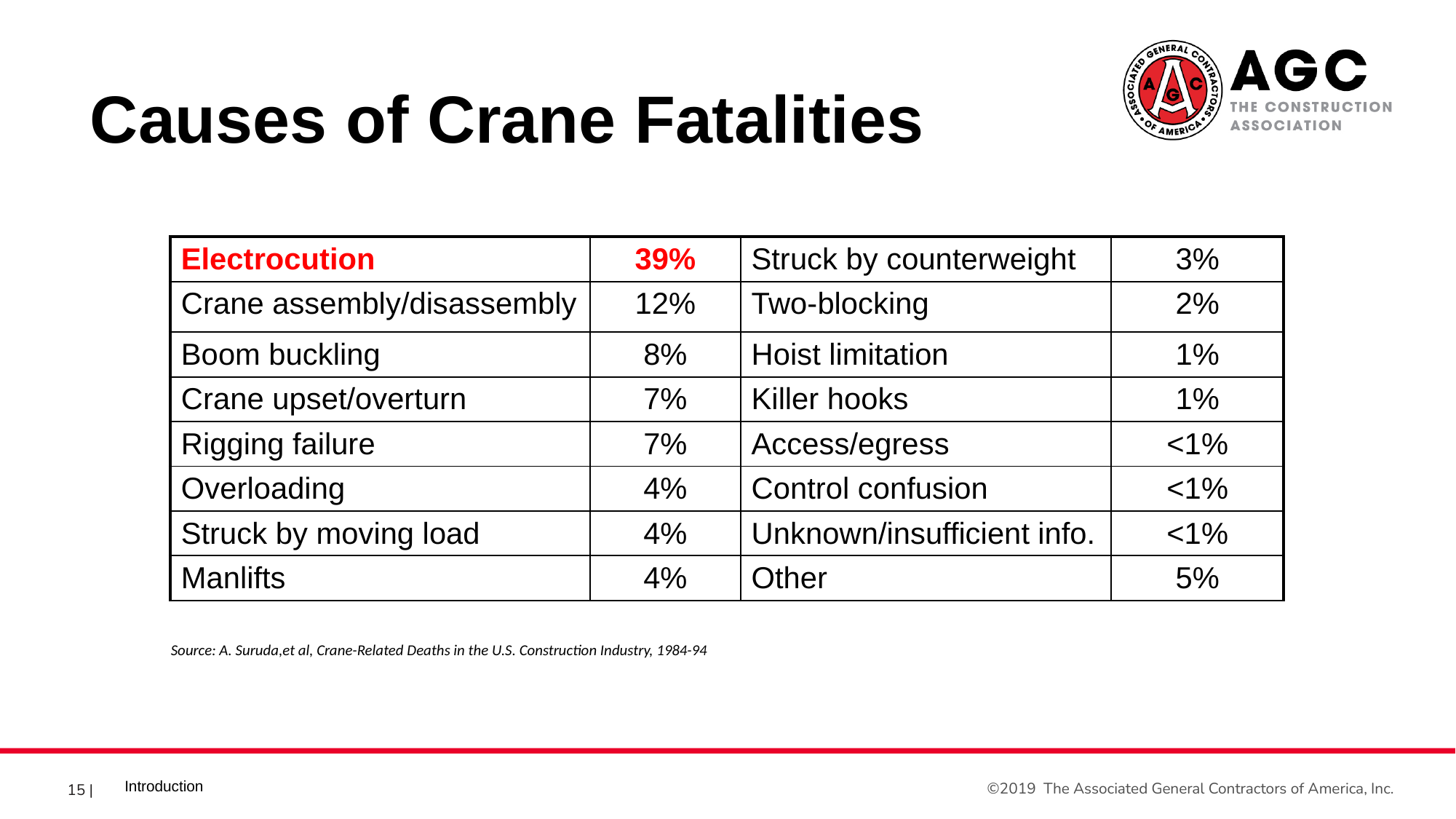

Causes of Crane Fatalities
| Electrocution | 39% | Struck by counterweight | 3% |
| --- | --- | --- | --- |
| Crane assembly/disassembly | 12% | Two-blocking | 2% |
| Boom buckling | 8% | Hoist limitation | 1% |
| Crane upset/overturn | 7% | Killer hooks | 1% |
| Rigging failure | 7% | Access/egress | <1% |
| Overloading | 4% | Control confusion | <1% |
| Struck by moving load | 4% | Unknown/insufficient info. | <1% |
| Manlifts | 4% | Other | 5% |
Source: A. Suruda,et al, Crane-Related Deaths in the U.S. Construction Industry, 1984-94
Introduction